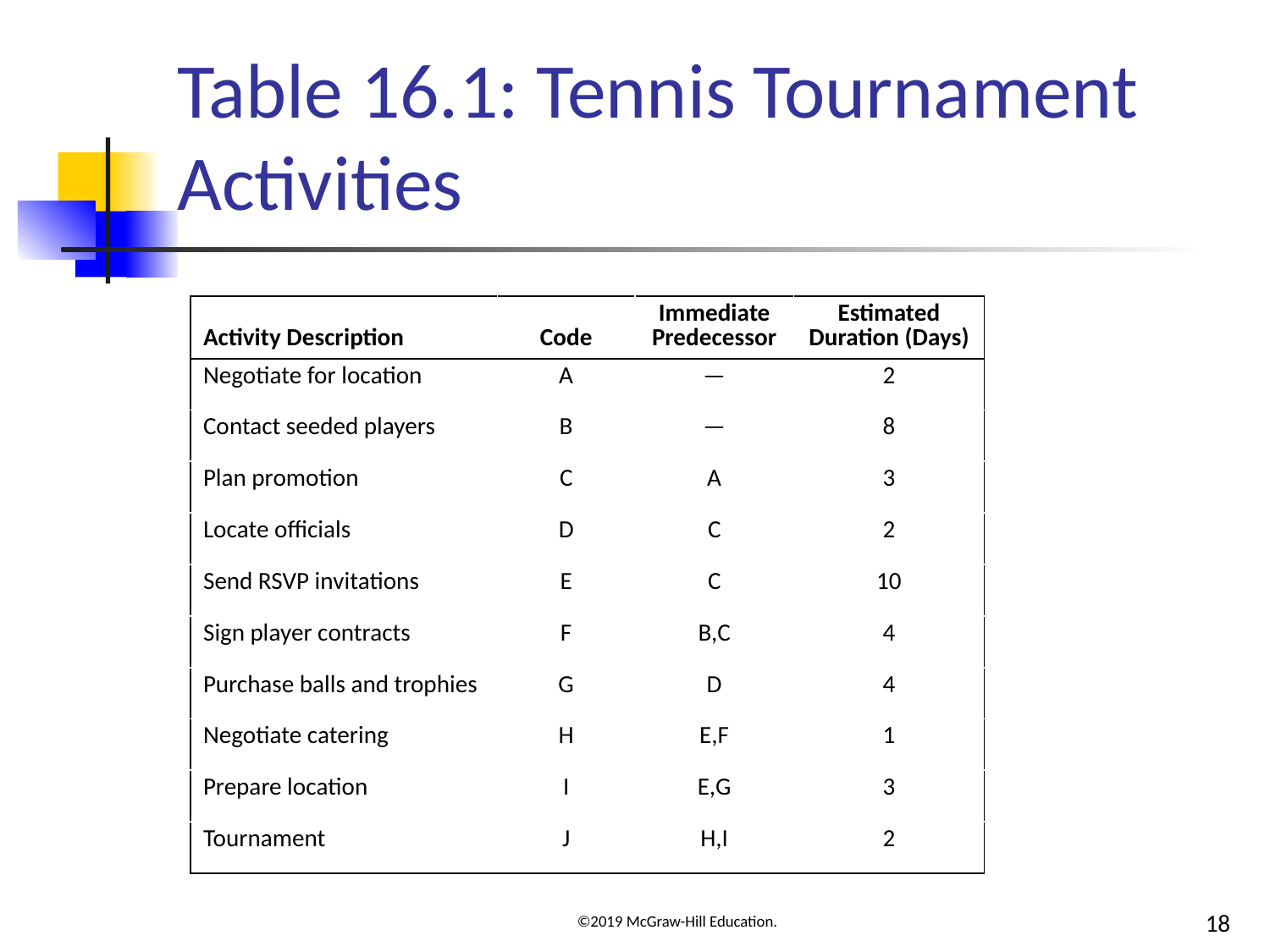

# Table 16.1: Tennis Tournament Activities
| Activity Description | Code | Immediate Predecessor | Estimated Duration (Days) |
| --- | --- | --- | --- |
| Negotiate for location | A | — | 2 |
| Contact seeded players | B | — | 8 |
| Plan promotion | C | A | 3 |
| Locate officials | D | C | 2 |
| Send RSVP invitations | E | C | 10 |
| Sign player contracts | F | B,C | 4 |
| Purchase balls and trophies | G | D | 4 |
| Negotiate catering | H | E,F | 1 |
| Prepare location | I | E,G | 3 |
| Tournament | J | H,I | 2 |